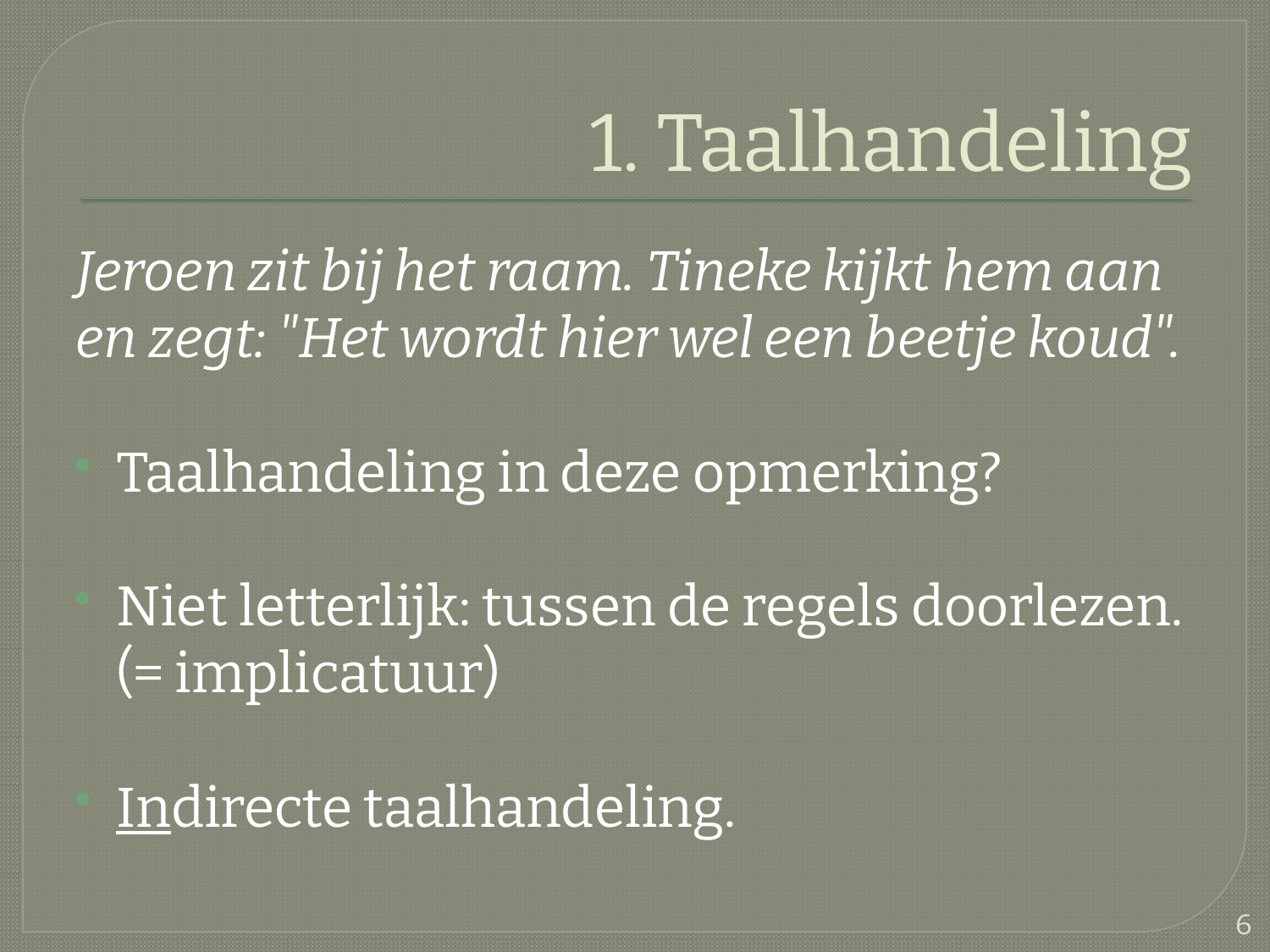

# 1. Taalhandeling
Jeroen zit bij het raam. Tineke kijkt hem aan en zegt: "Het wordt hier wel een beetje koud".

Taalhandeling in deze opmerking?

Niet letterlijk: tussen de regels doorlezen. (= implicatuur)

Indirecte taalhandeling.
6